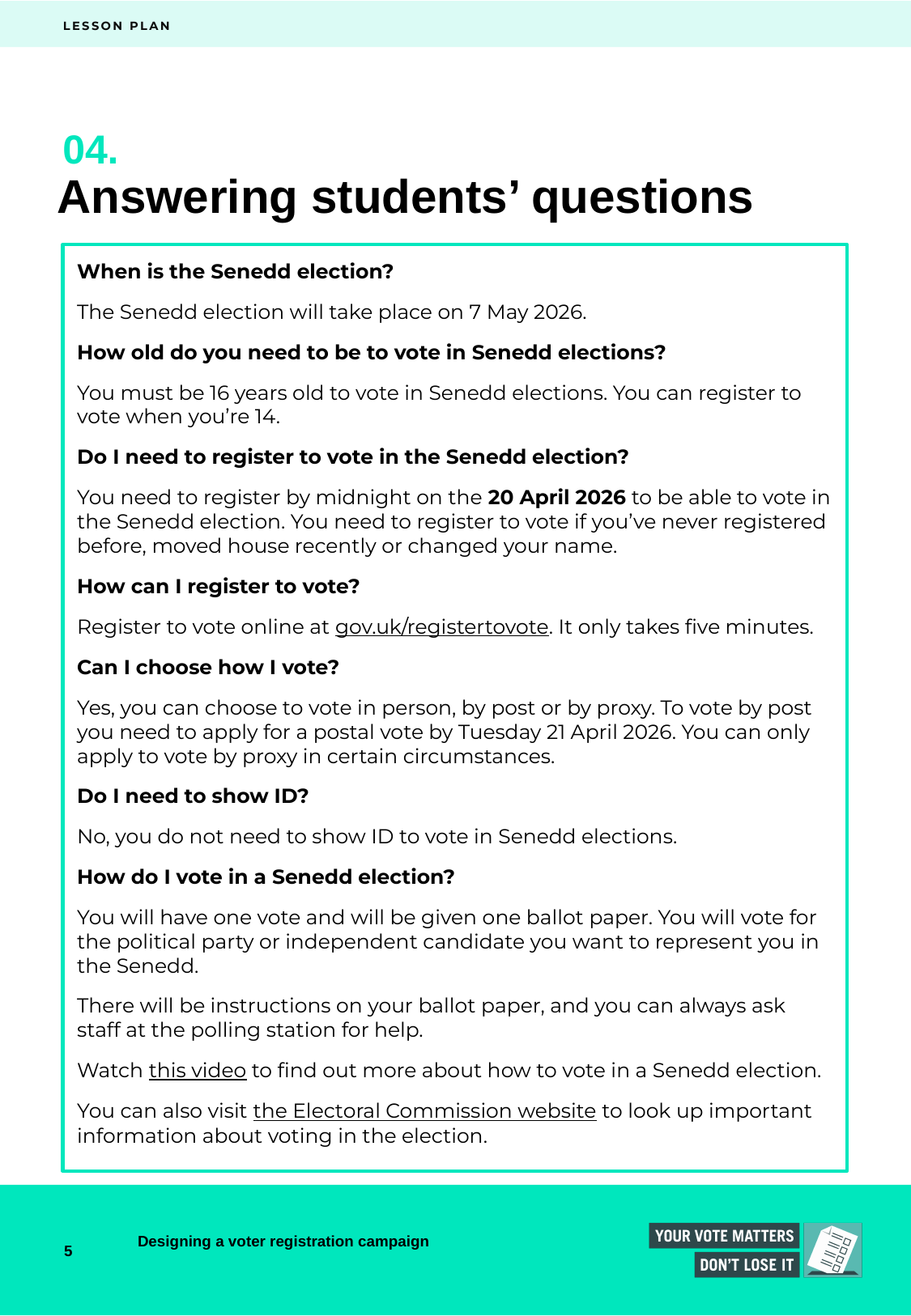

LESSON PLAN
04.
# Answering students’ questions
When is the Senedd election?
The Senedd election will take place on 7 May 2026.
How old do you need to be to vote in Senedd elections?
You must be 16 years old to vote in Senedd elections. You can register to vote when you’re 14.
Do I need to register to vote in the Senedd election?
You need to register by midnight on the 20 April 2026 to be able to vote in the Senedd election. You need to register to vote if you’ve never registered before, moved house recently or changed your name.
How can I register to vote?
Register to vote online at gov.uk/registertovote. It only takes five minutes.
Can I choose how I vote?
Yes, you can choose to vote in person, by post or by proxy. To vote by post you need to apply for a postal vote by Tuesday 21 April 2026. You can only apply to vote by proxy in certain circumstances.
Do I need to show ID?
No, you do not need to show ID to vote in Senedd elections.
How do I vote in a Senedd election?
You will have one vote and will be given one ballot paper. You will vote for the political party or independent candidate you want to represent you in the Senedd.
There will be instructions on your ballot paper, and you can always ask staff at the polling station for help.
Watch this video to find out more about how to vote in a Senedd election.
You can also visit the Electoral Commission website to look up important information about voting in the election.

5
Designing a voter registration campaign